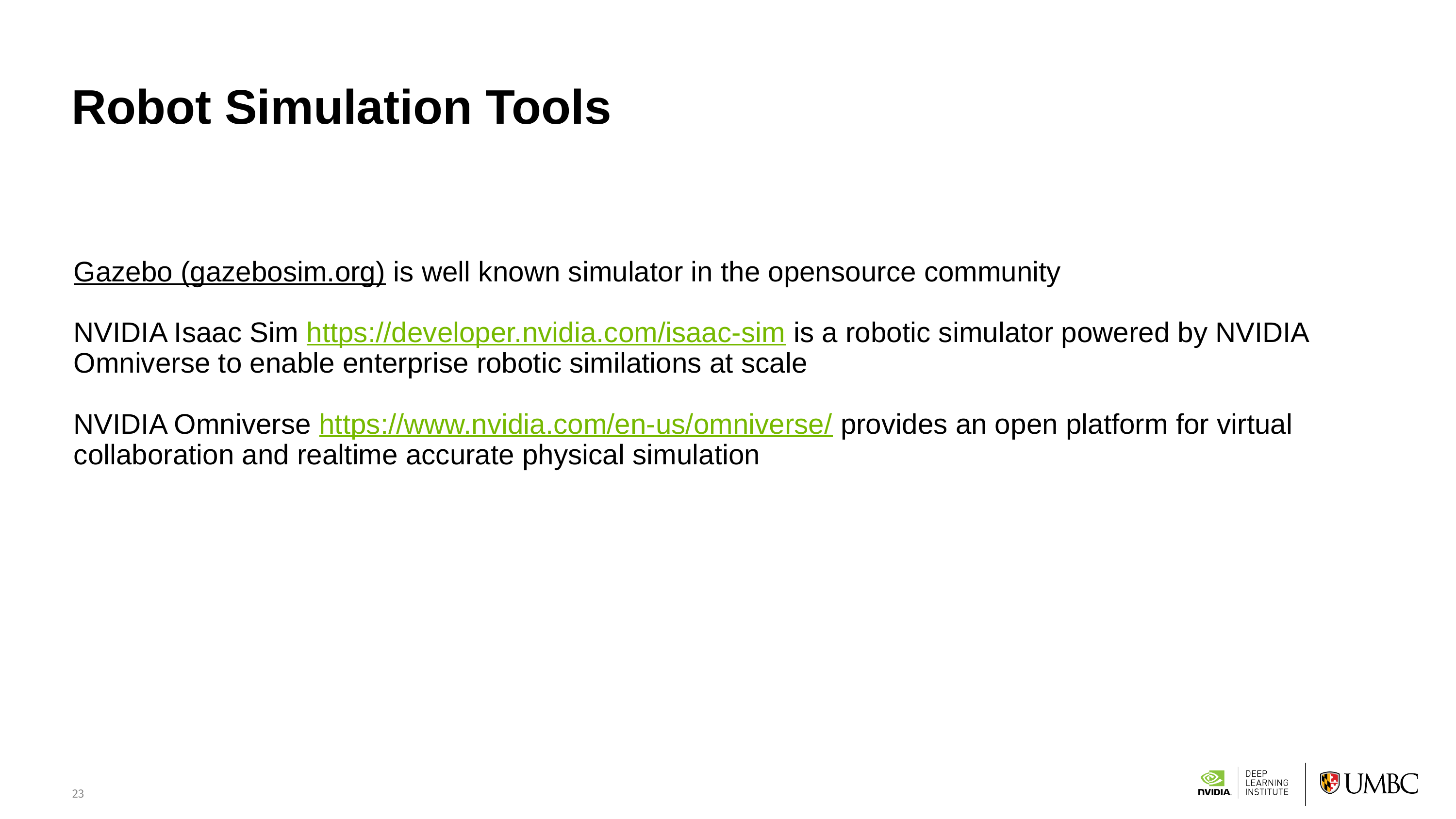

# Robot Simulation Tools
Gazebo (gazebosim.org) is well known simulator in the opensource community
NVIDIA Isaac Sim https://developer.nvidia.com/isaac-sim is a robotic simulator powered by NVIDIA Omniverse to enable enterprise robotic similations at scale
NVIDIA Omniverse https://www.nvidia.com/en-us/omniverse/ provides an open platform for virtual collaboration and realtime accurate physical simulation